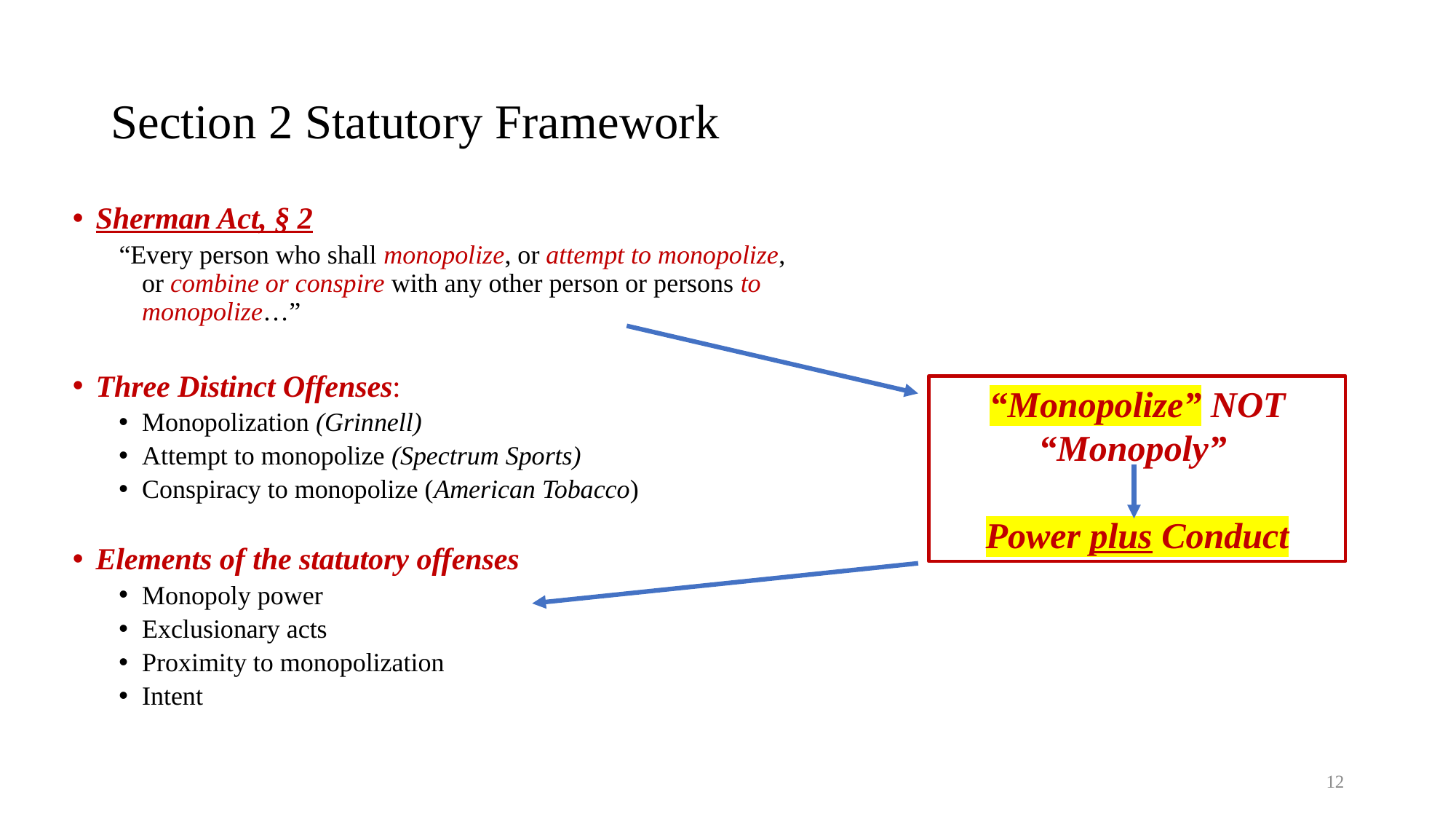

# Section 2 Statutory Framework
Sherman Act, § 2
“Every person who shall monopolize, or attempt to monopolize, or combine or conspire with any other person or persons to monopolize…”

Three Distinct Offenses:
Monopolization (Grinnell)
Attempt to monopolize (Spectrum Sports)
Conspiracy to monopolize (American Tobacco)
Elements of the statutory offenses
Monopoly power
Exclusionary acts
Proximity to monopolization
Intent

“Monopolize” NOT “Monopoly”

Power plus Conduct
12